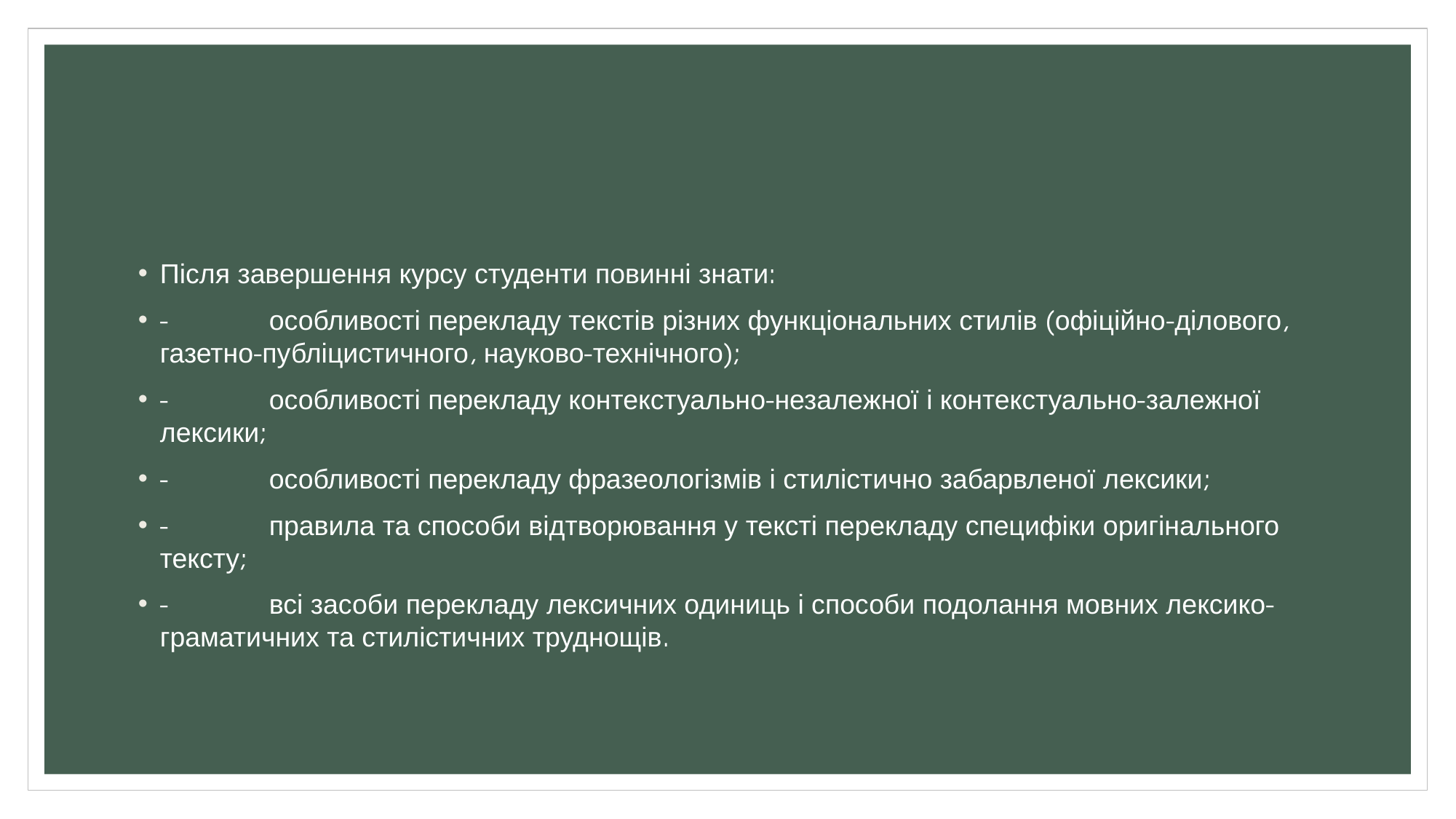

Після завершення курсу студенти повинні знати:
-	особливості перекладу текстів різних функціональних стилів (офіційно-ділового, газетно-публіцистичного, науково-технічного);
-	особливості перекладу контекстуально-незалежної і контекстуально-залежної лексики;
-	особливості перекладу фразеологізмів і стилістично забарвленої лексики;
-	правила та способи відтворювання у тексті перекладу специфіки оригінального тексту;
-	всі засоби перекладу лексичних одиниць і способи подолання мовних лексико-граматичних та стилістичних труднощів.